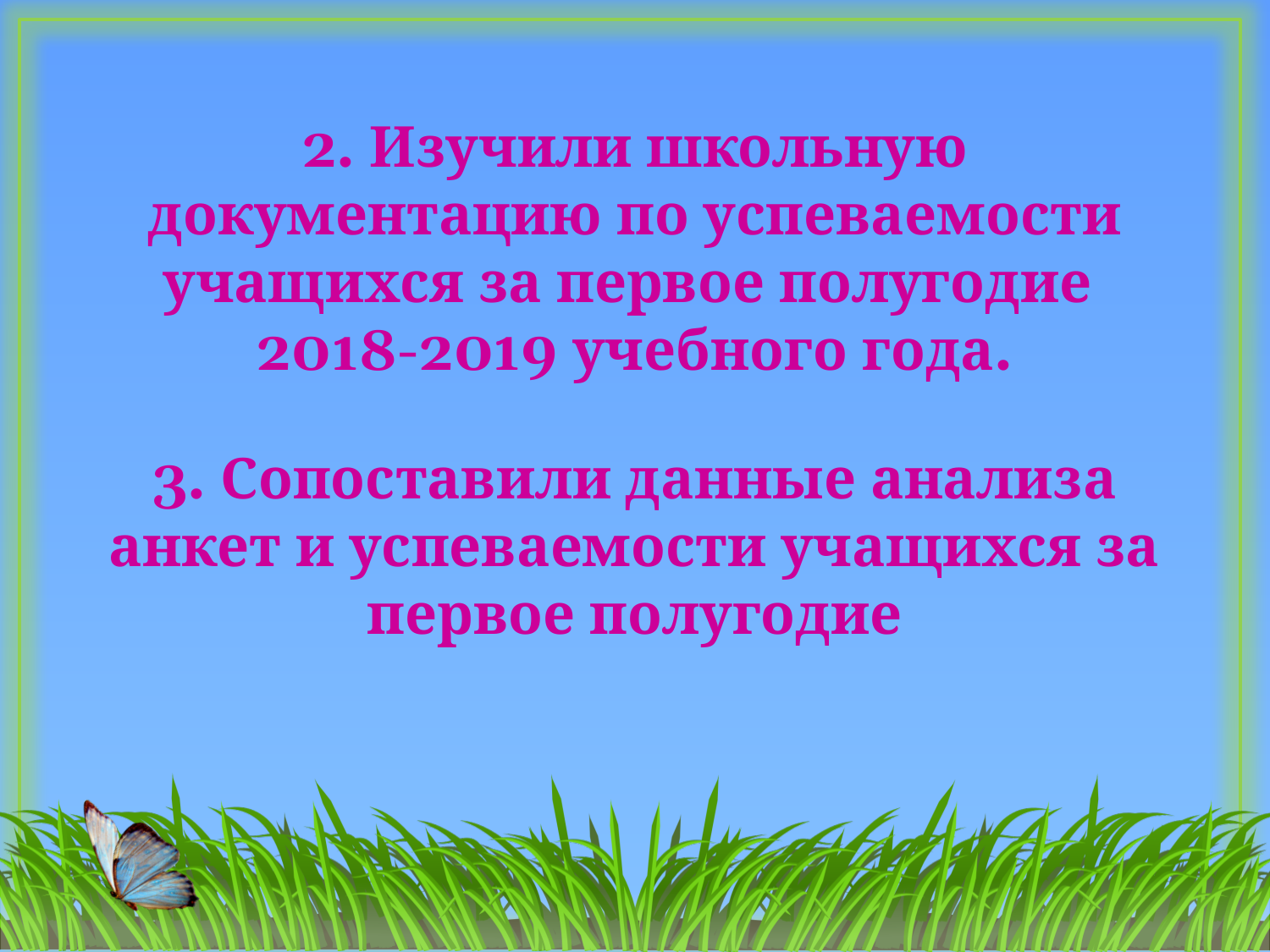

# 2. Изучили школьную документацию по успеваемости учащихся за первое полугодие 2018-2019 учебного года.
3. Сопоставили данные анализа анкет и успеваемости учащихся за первое полугодие